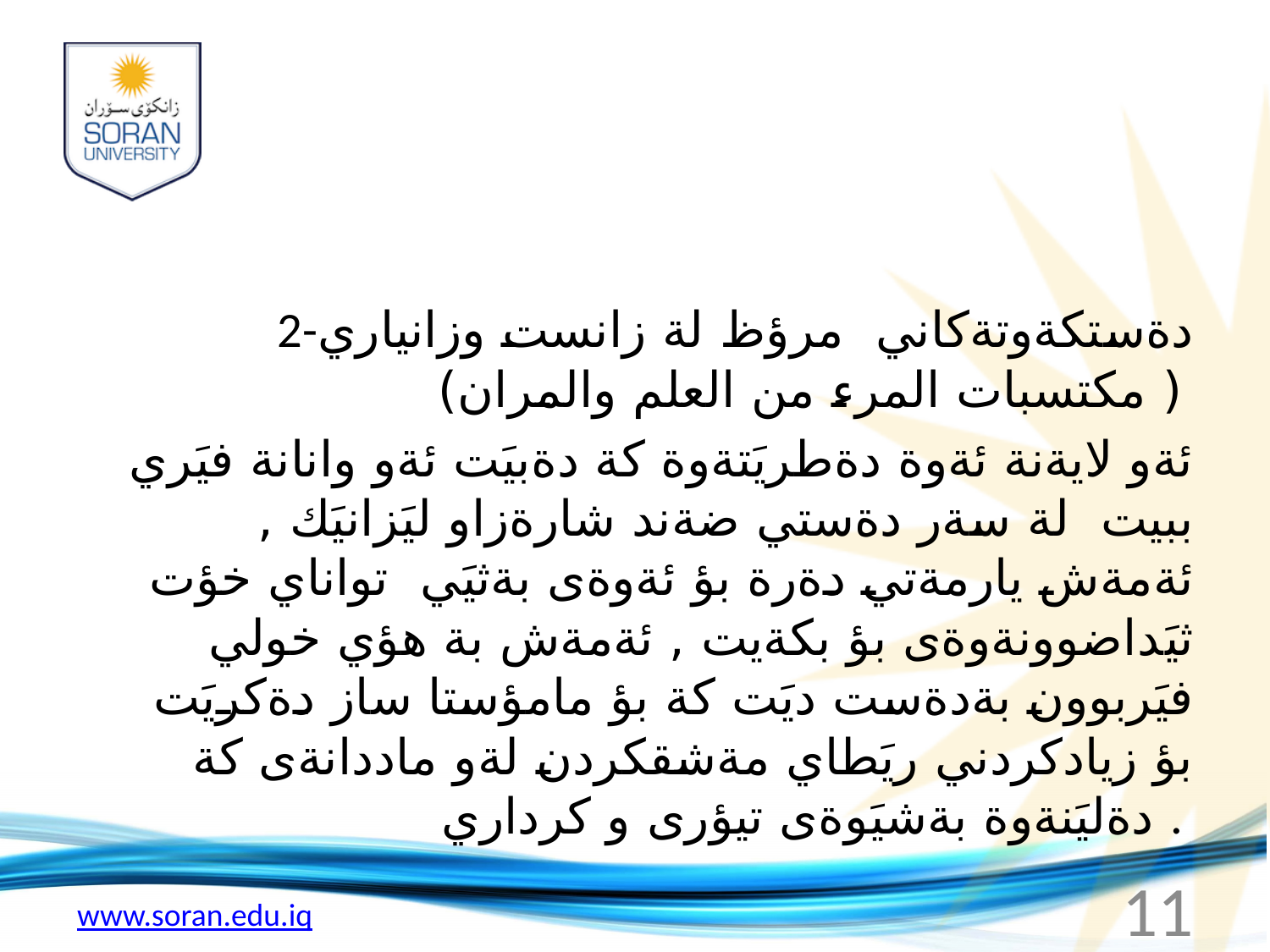

2-دةستكةوتةكاني  مرؤظ لة زانست وزانياري ( مكتسبات المرء من العلم والمران)
ئةو لايةنة ئةوة دةطريَتةوة كة دةبيَت ئةو وانانة فيَري ببيت  لة سةر دةستي ضةند شارةزاو ليَزانيَك , ئةمةش يارمةتي دةرة بؤ ئةوةى بةثيَي  تواناي خؤت ثيَداضوونةوةى بؤ بكةيت , ئةمةش بة هؤي خولي فيَربوون بةدةست ديَت كة بؤ مامؤستا ساز دةكريَت بؤ زيادكردني ريَطاي مةشقكردن لةو ماددانةى كة دةليَنةوة بةشيَوةى تيؤرى و كرداري .

11